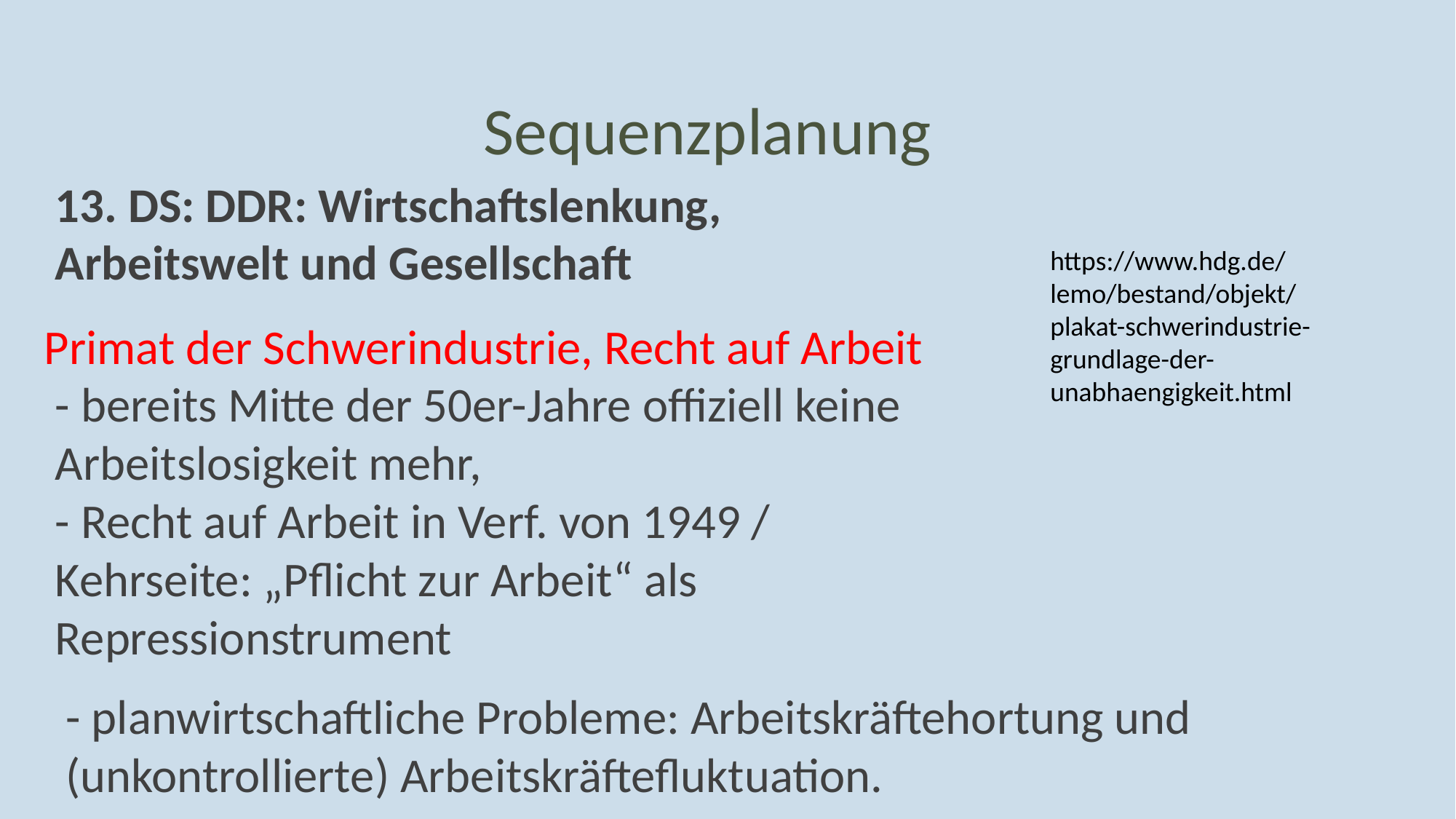

Sequenzplanung
13. DS: DDR: Wirtschaftslenkung, Arbeitswelt und Gesellschaft

Primat der Schwerindustrie, Recht auf Arbeit
- bereits Mitte der 50er-Jahre offiziell keine 	Arbeitslosigkeit mehr,
- Recht auf Arbeit in Verf. von 1949 / 	Kehrseite: „Pflicht zur Arbeit“ als 	Repressionstrument
https://www.hdg.de/lemo/bestand/objekt/plakat-schwerindustrie-grundlage-der-unabhaengigkeit.html
- planwirtschaftliche Probleme: Arbeitskräftehortung und 	(unkontrollierte) Arbeitskräftefluktuation.